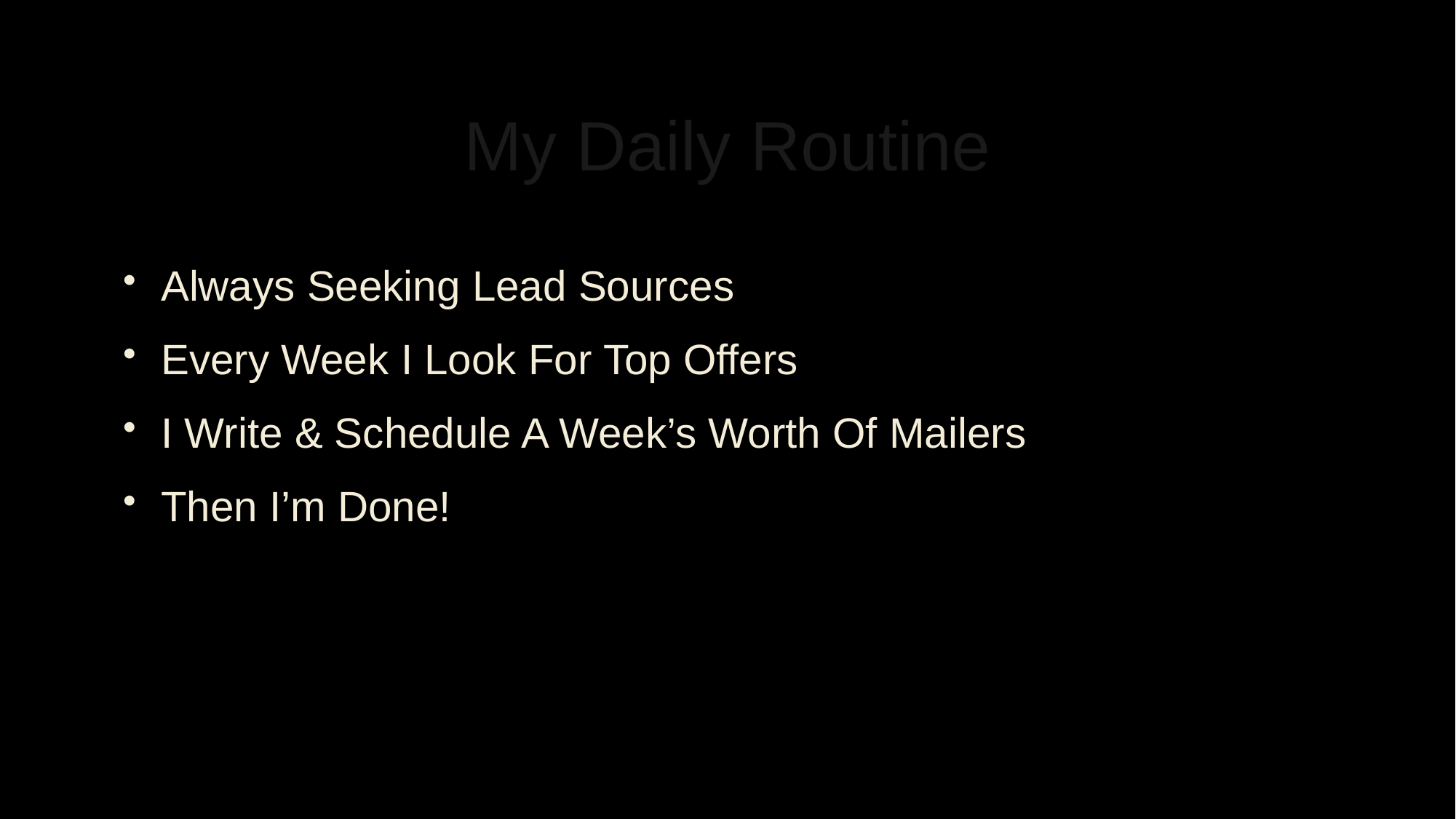

# My Daily Routine
Always Seeking Lead Sources
Every Week I Look For Top Offers
I Write & Schedule A Week’s Worth Of Mailers
Then I’m Done!